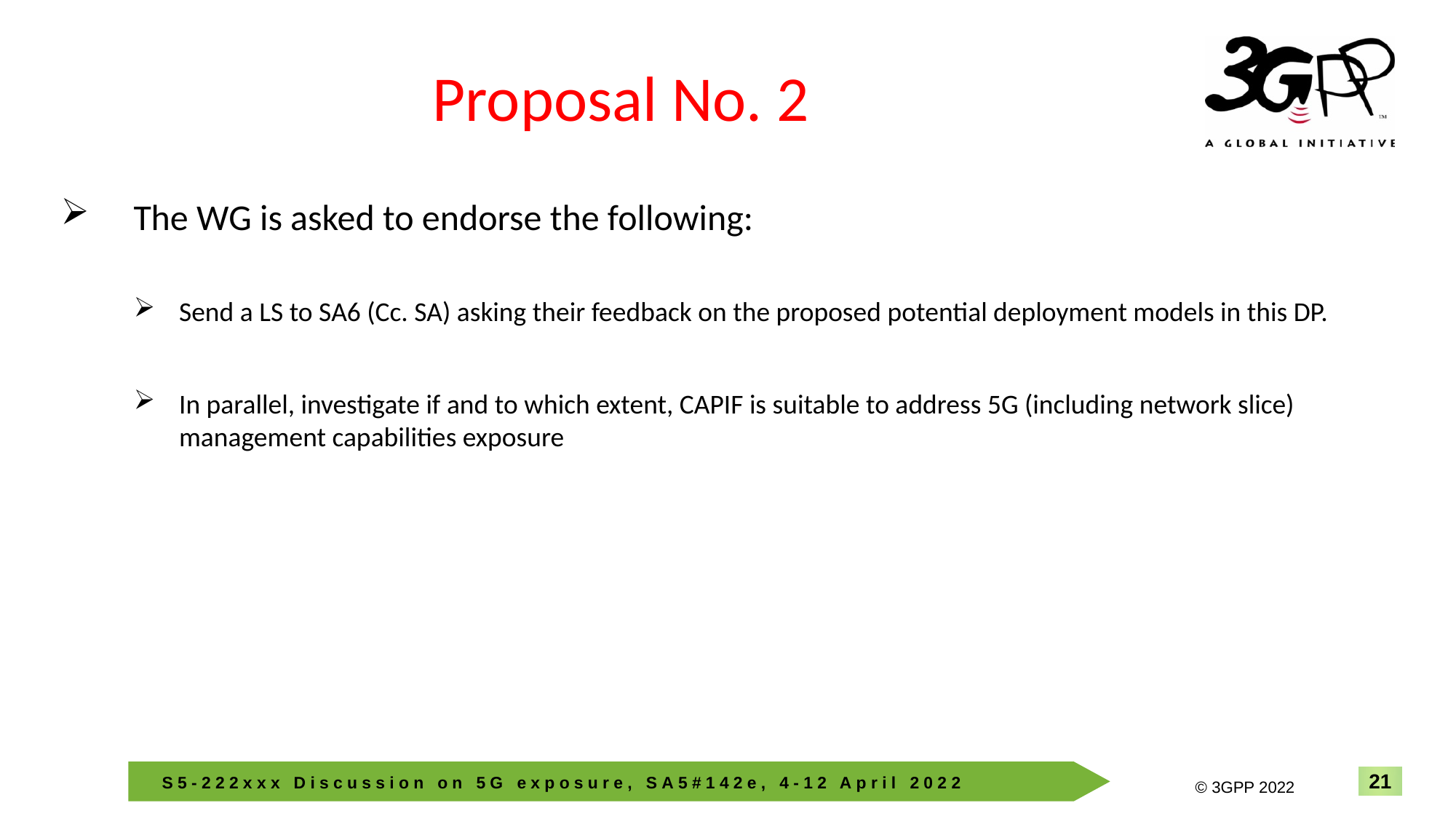

# Proposal No. 2
The WG is asked to endorse the following:

Send a LS to SA6 (Cc. SA) asking their feedback on the proposed potential deployment models in this DP.

In parallel, investigate if and to which extent, CAPIF is suitable to address 5G (including network slice) management capabilities exposure